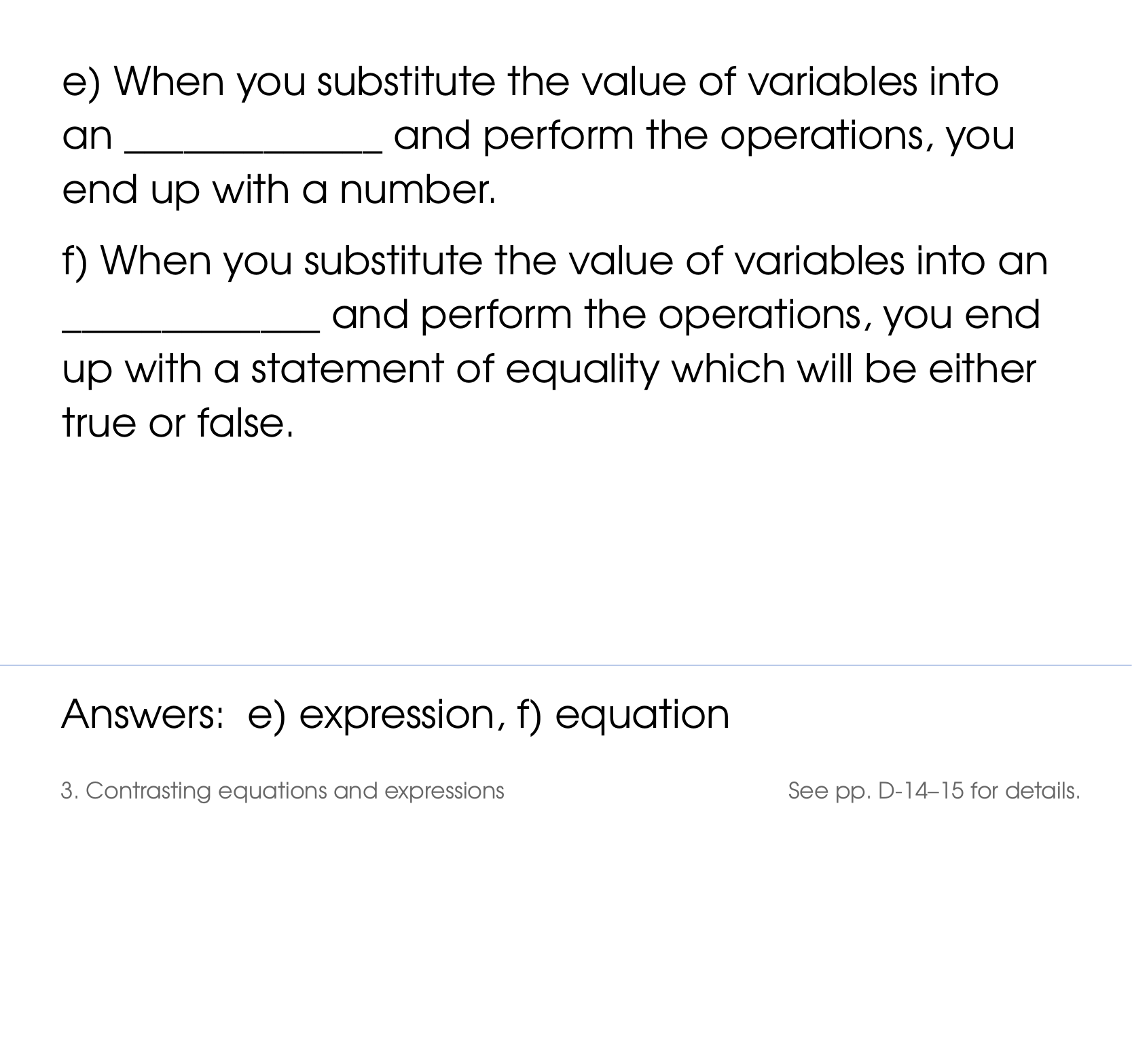

e) When you substitute the value of variables into
an _____________ and perform the operations, you
end up with a number.
f) When you substitute the value of variables into an _____________ and perform the operations, you end
up with a statement of equality which will be either true or false.
Answers:  e) expression, f) equation
3. Contrasting equations and expressions
See pp. D-14–15 for details.